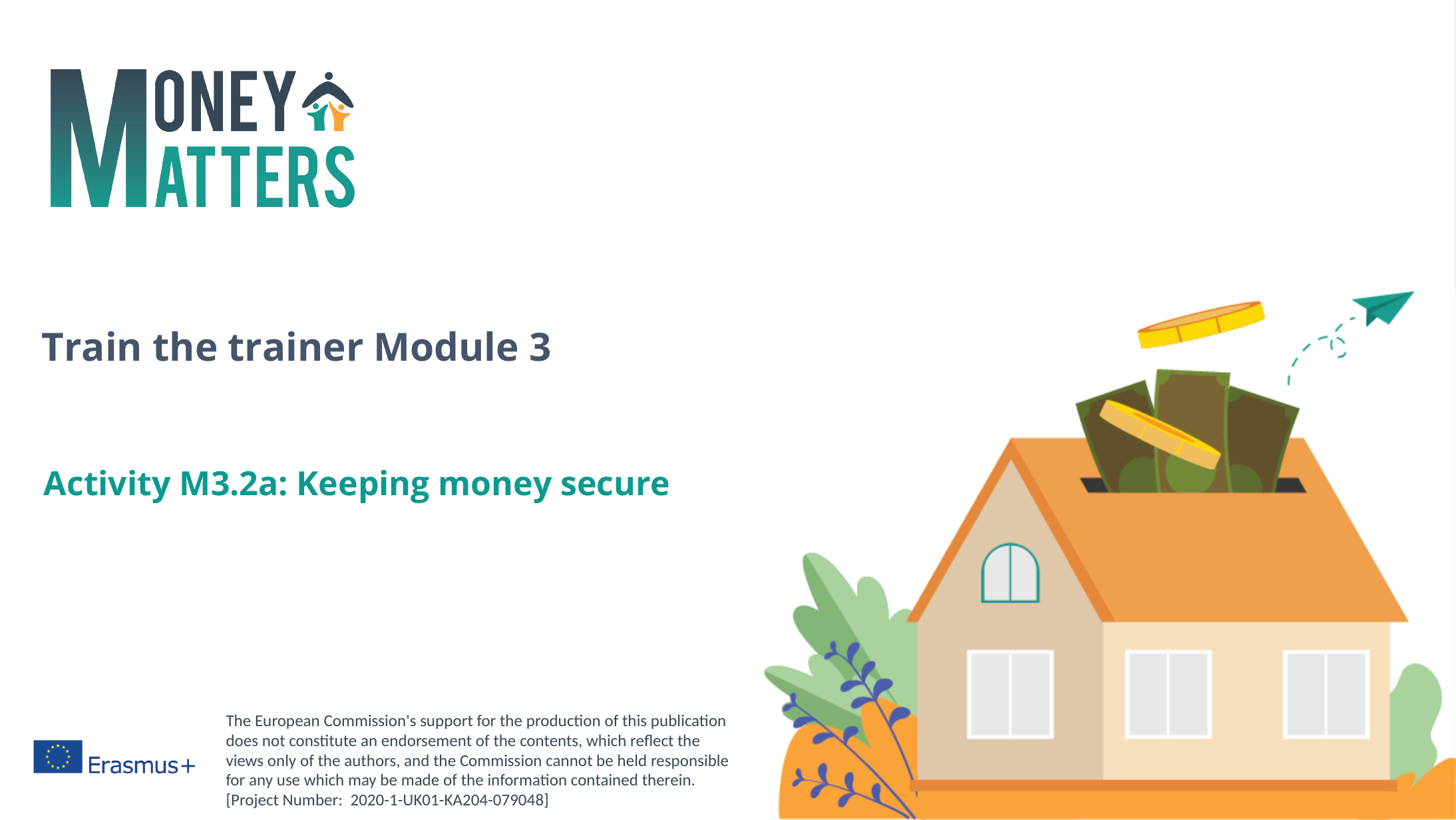

# Train the trainer Module 3
Activity M3.2a: Keeping money secure